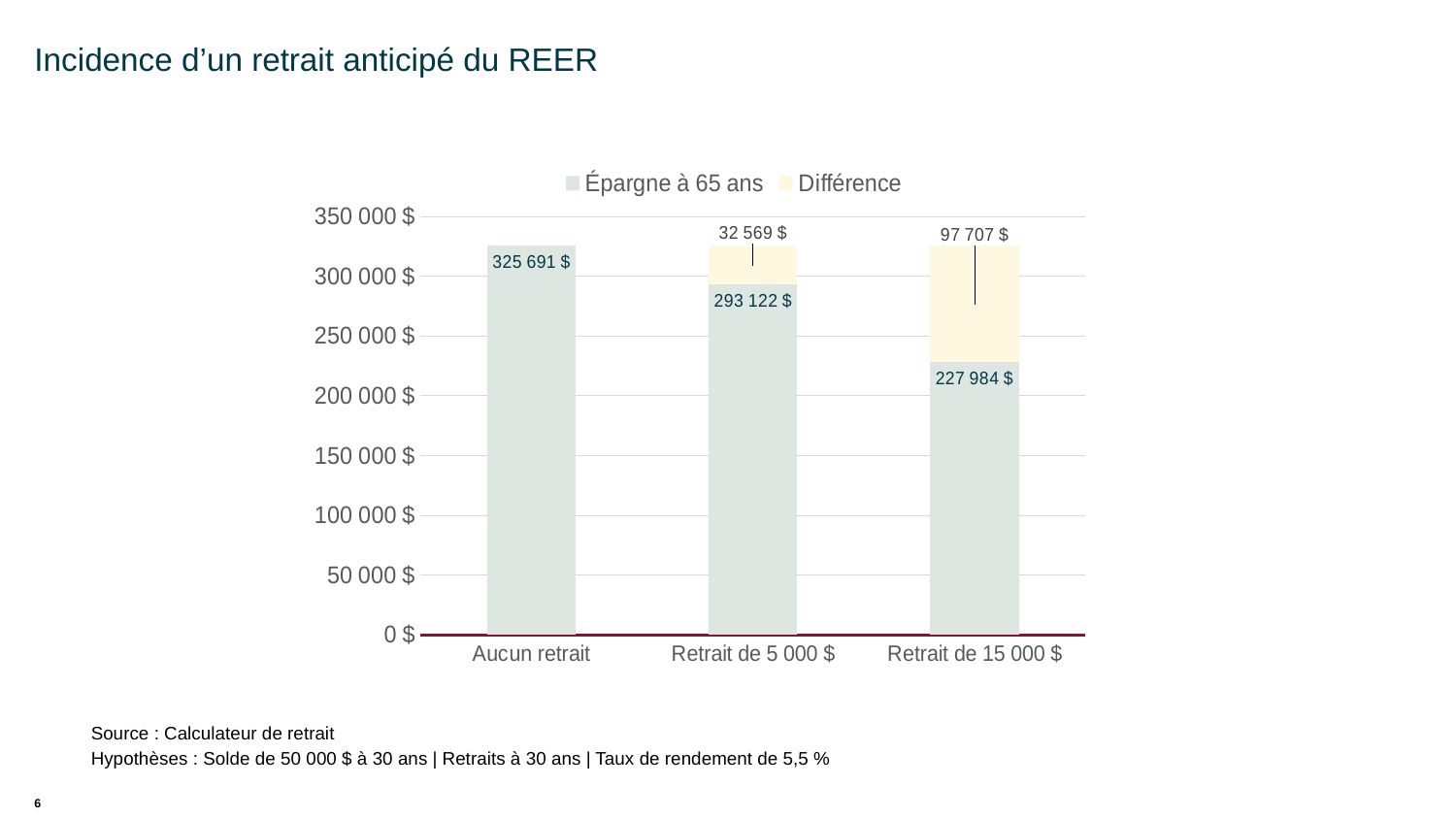

Incidence d’un retrait anticipé du REER

### Chart

| Category | Épargne à 65 ans | Différence |
|---|---|---|
| Aucun retrait | 325691.0 | 0.0 |
| Retrait de 5 000 $ | 293122.0 | 32569.0 |
| Retrait de 15 000 $ | 227984.0 | 97707.0 |
Source : Calculateur de retrait
Hypothèses : Solde de 50 000 $ à 30 ans | Retraits à 30 ans | Taux de rendement de 5,5 %
6